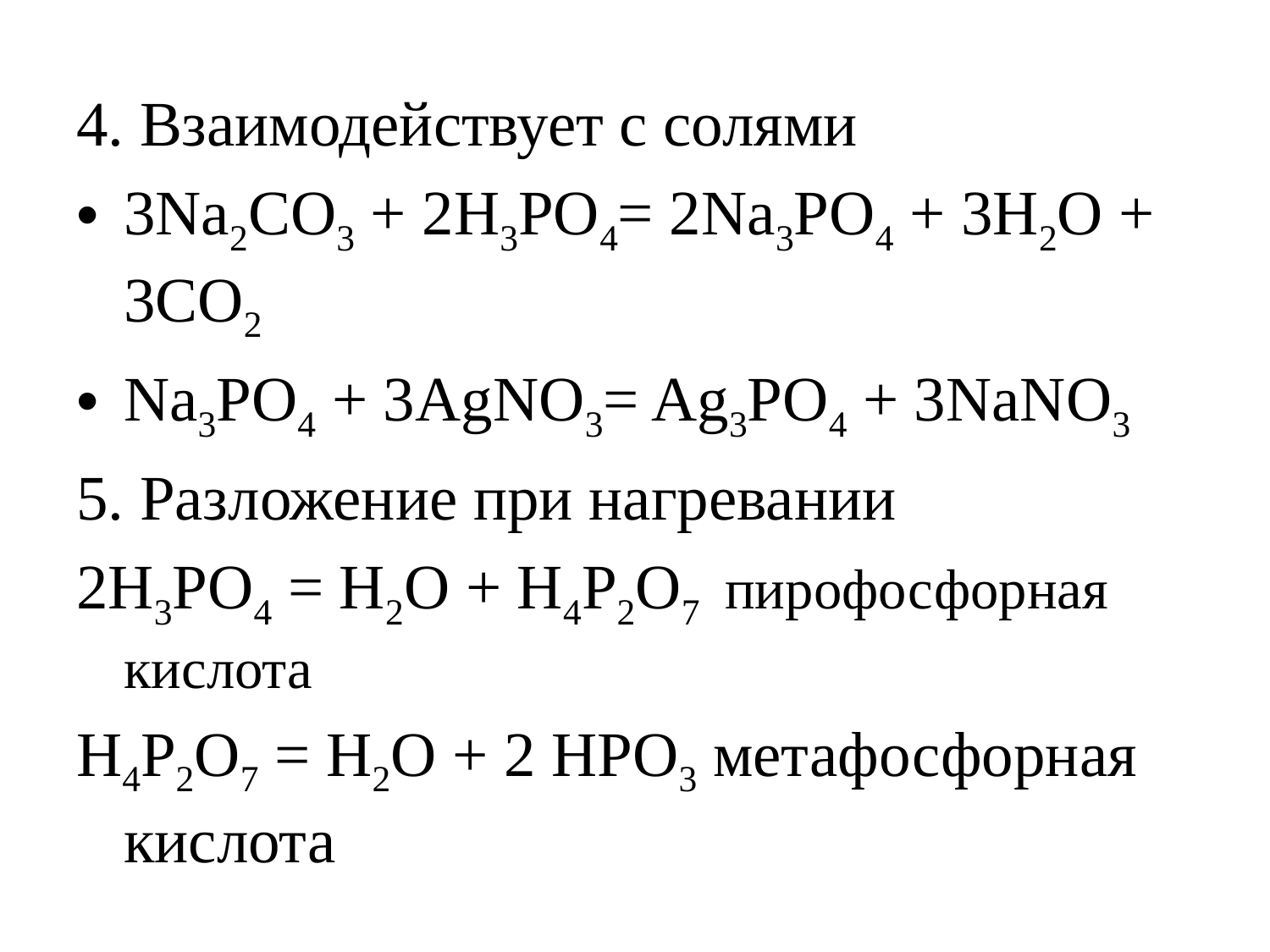

4. Взаимодействует с солями
3Na2CO3 + 2H3PO4= 2Na3PO4 + 3H2O + 3CO2
Na3PO4 + 3AgNO3= Ag3PO4 + 3NaNO3
5. Разложение при нагревании
2H3PO4 = H2O + H4P2O7  пирофосфорная кислота
H4P2O7 = H2O + 2 HPO3 метафосфорная кислота